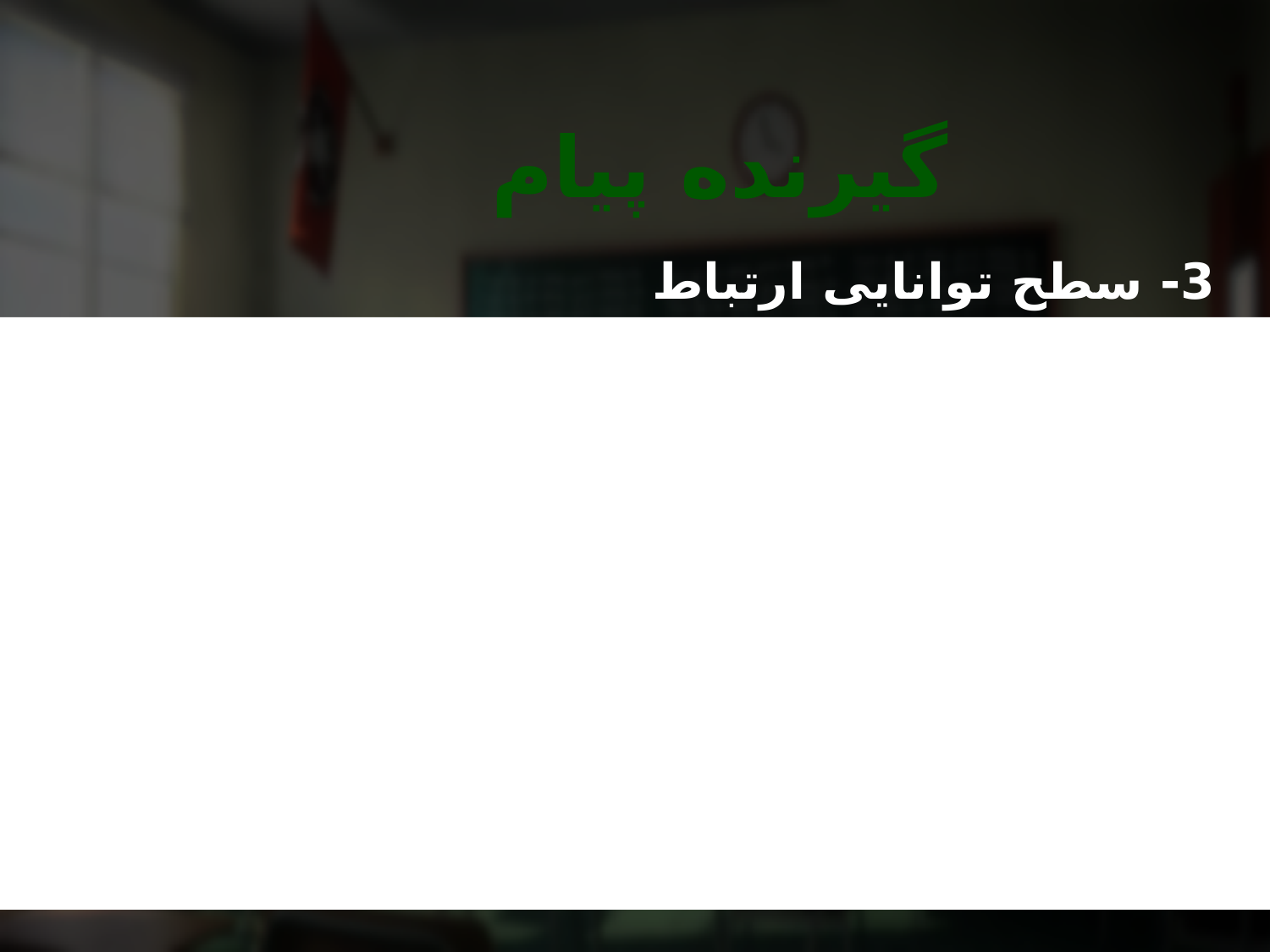

گیرنده پیام
3- سطح توانایی ارتباط
سطح توانایی عبارتست از توان فرد در شناخت موقعیت، رمزگذاری، رمزخوانی و انتخاب عناصر و ساخت و نحوه ارائه پیام اطلاق می گردد
4- اشتراک معنی ( وجه مشترک افراد از نظر ساخت شناختی، عاطفی و سایر ارزشهای اجتماعی فرهنگی دارای وجه مشترک بر ارتباط اثر مهمی دارد)

ب
الف

الف

ب